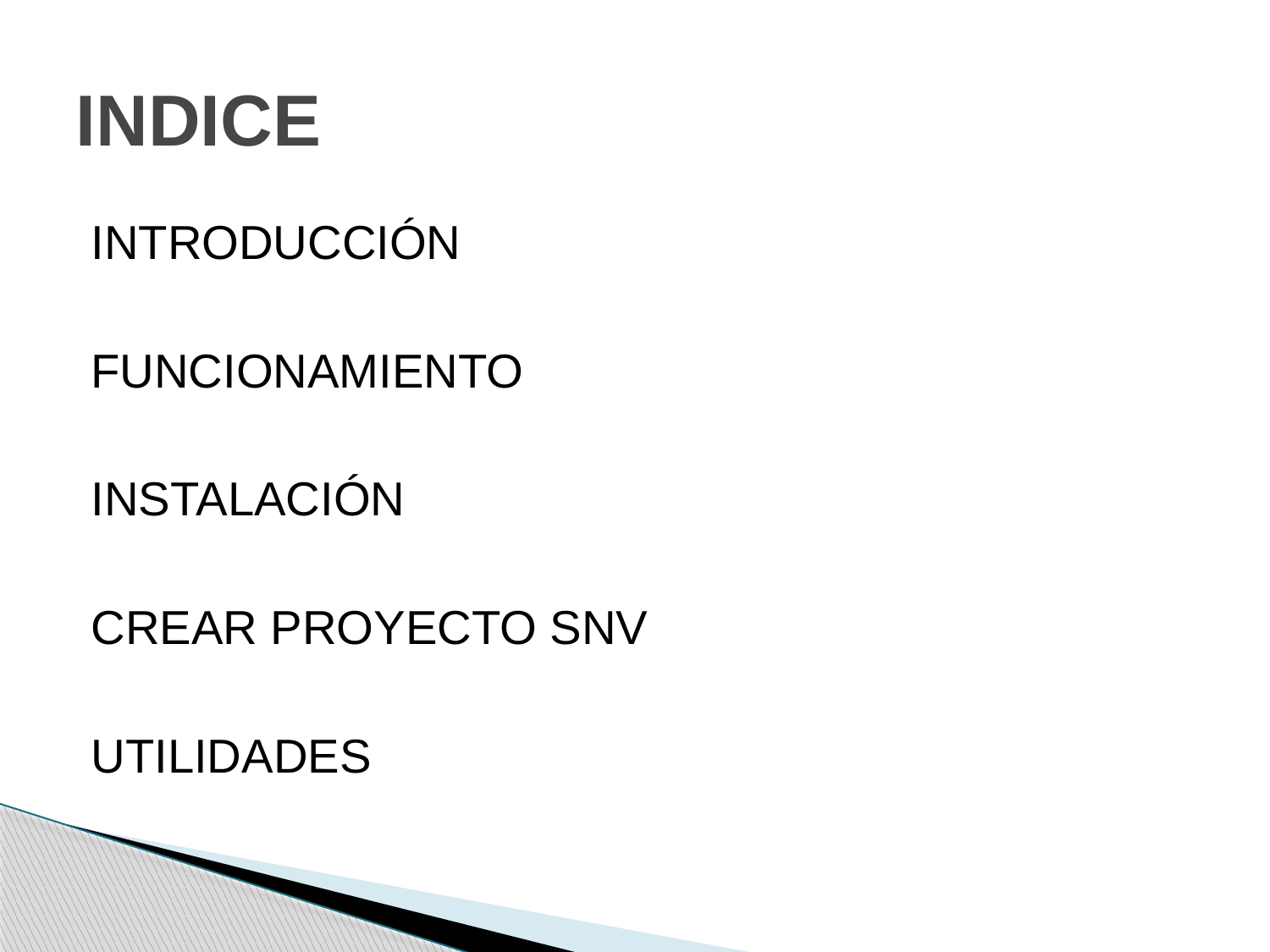

# INDICE
INTRODUCCIÓN

FUNCIONAMIENTO

INSTALACIÓN

CREAR PROYECTO SNV

UTILIDADES